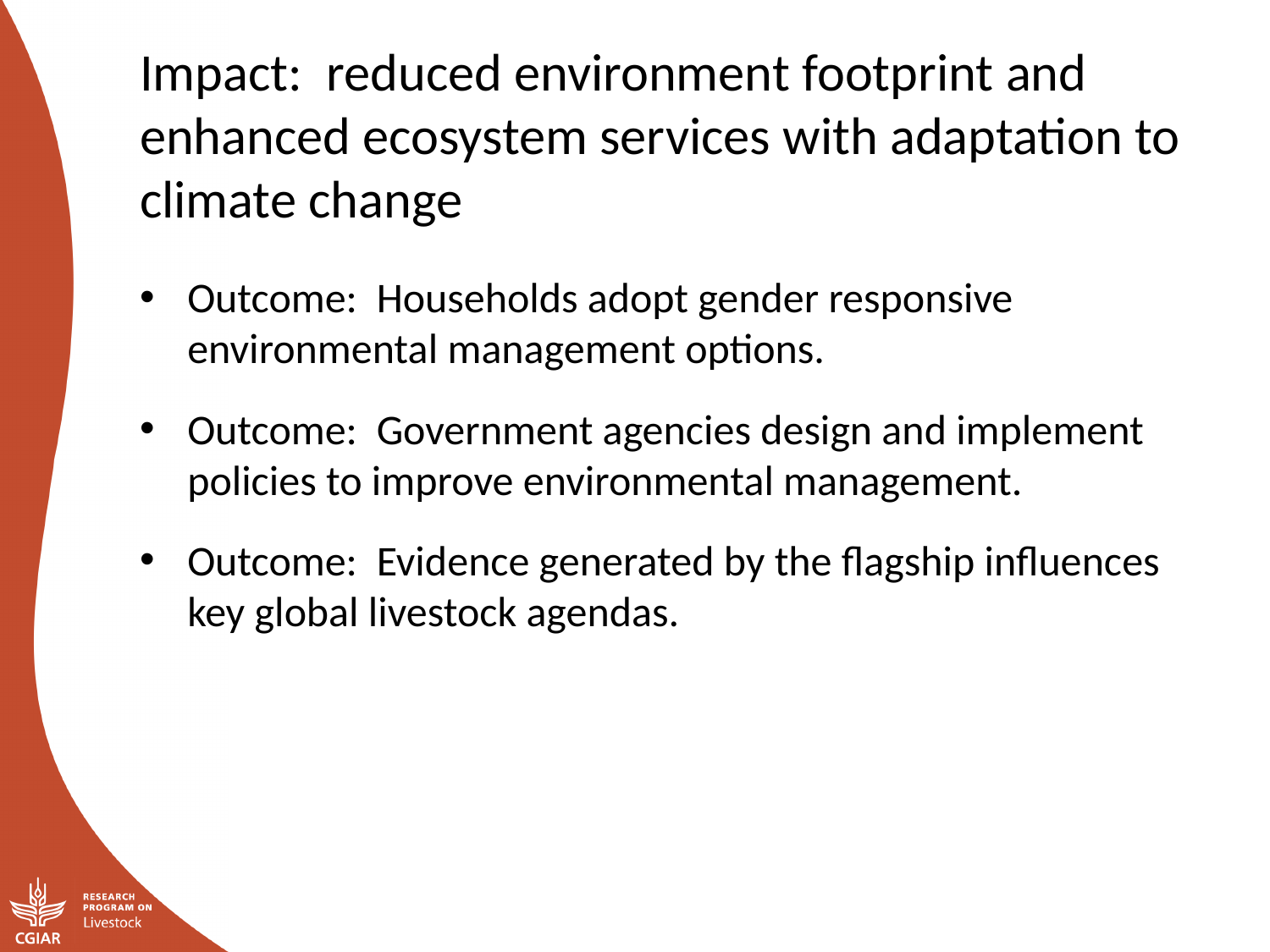

Impact:  reduced environment footprint and enhanced ecosystem services with adaptation to climate change
Outcome:  Households adopt gender responsive environmental management options.
Outcome:  Government agencies design and implement policies to improve environmental management.
Outcome:  Evidence generated by the flagship influences key global livestock agendas.